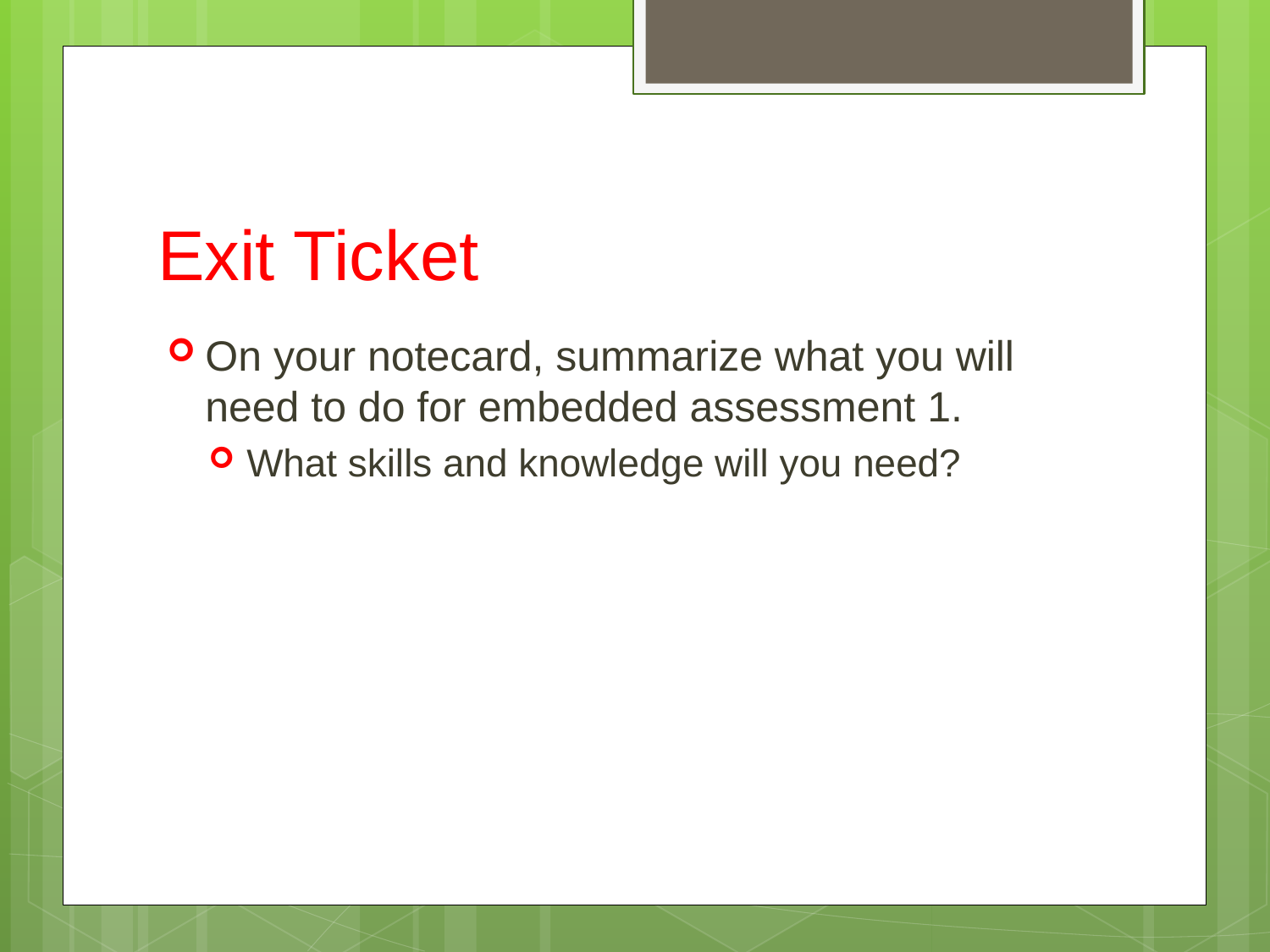

# Exit Ticket
On your notecard, summarize what you will need to do for embedded assessment 1.
What skills and knowledge will you need?